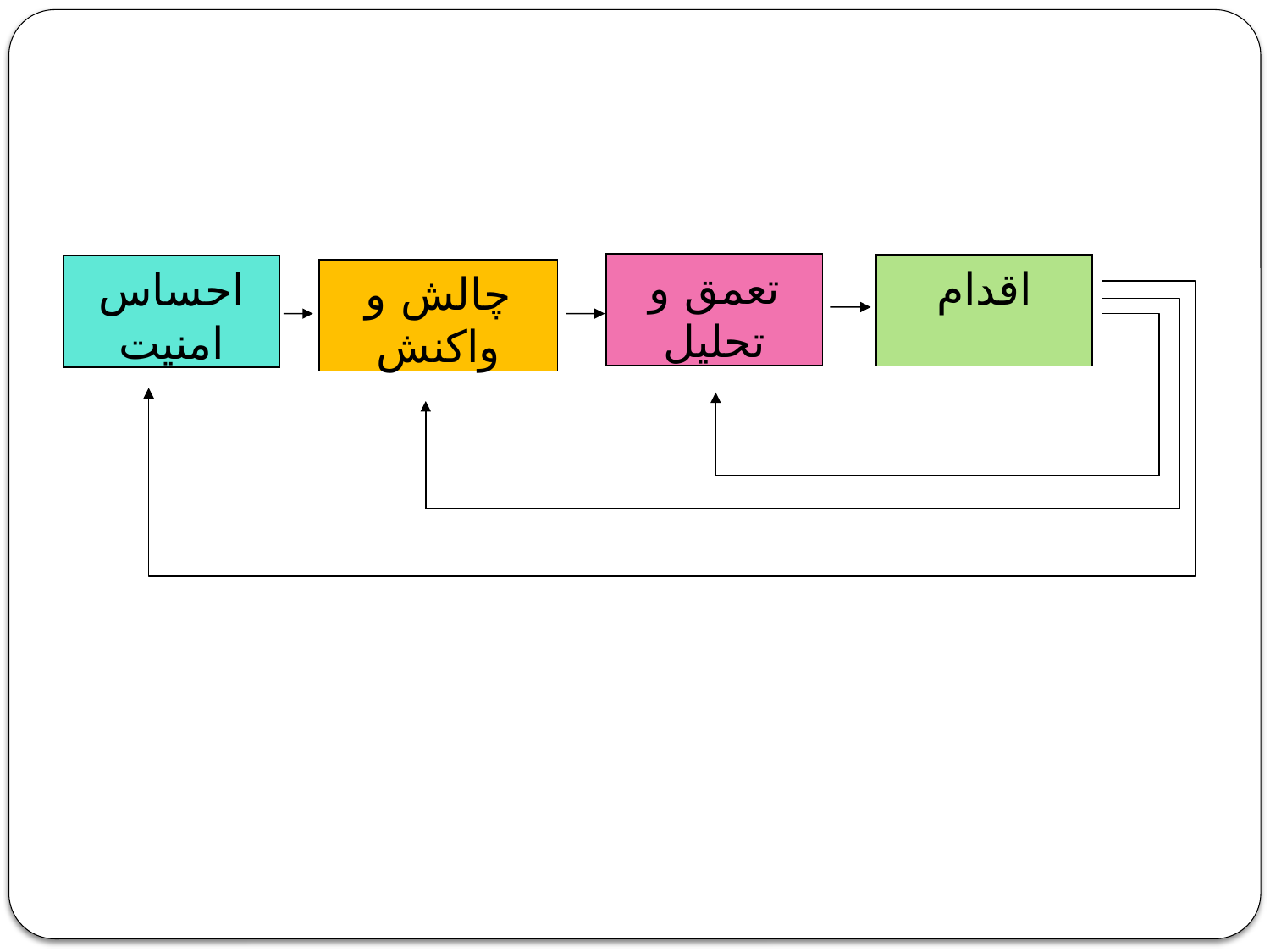

تعمق و تحلیل
اقدام
احساس امنیت
چالش و واکنش